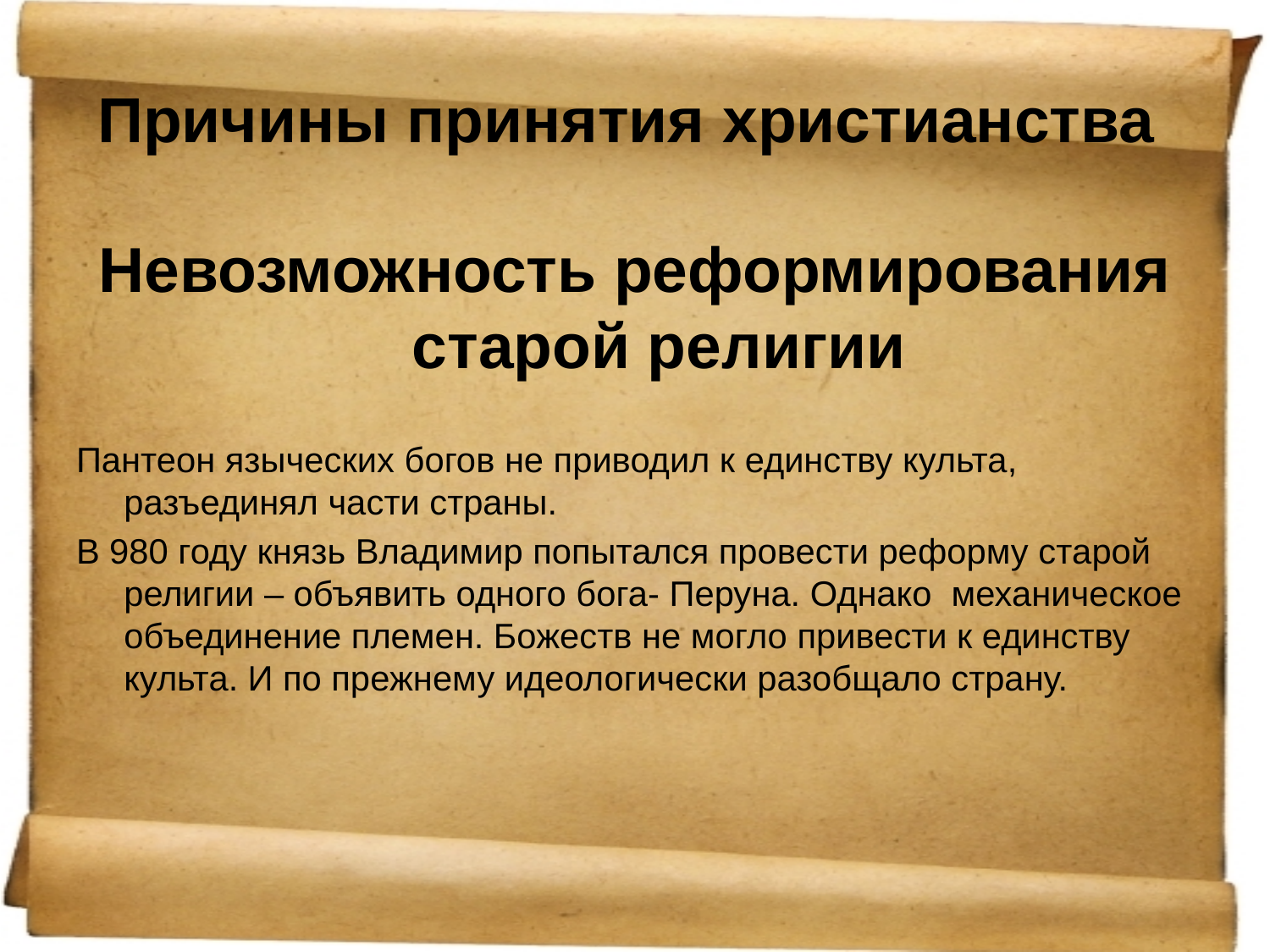

# Причины принятия христианства
Невозможность реформирования старой религии

Пантеон языческих богов не приводил к единству культа, разъединял части страны.
В 980 году князь Владимир попытался провести реформу старой религии – объявить одного бога- Перуна. Однако  механическое объединение племен. Божеств не могло привести к единству культа. И по прежнему идеологически разобщало страну.